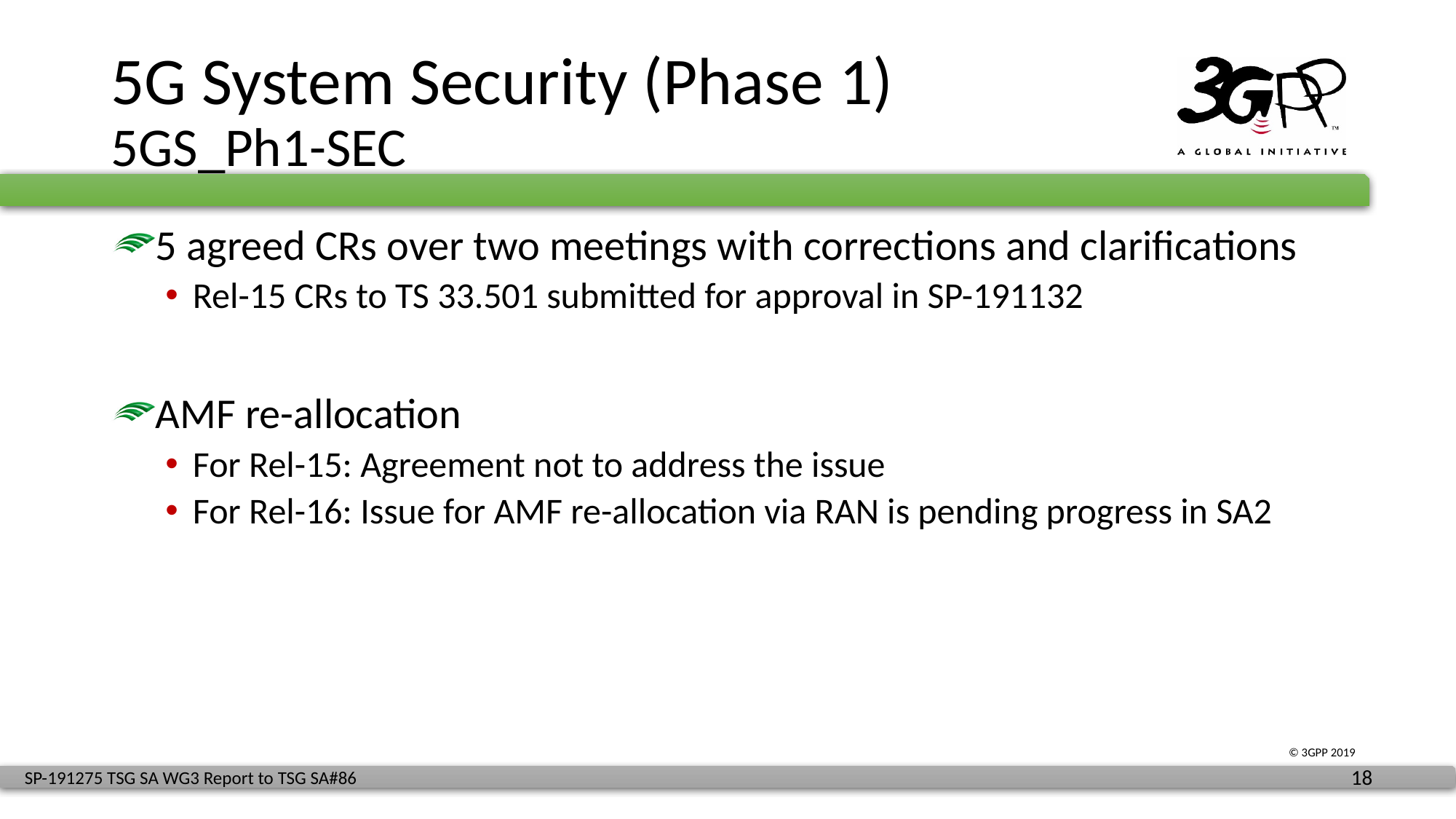

# 5G System Security (Phase 1) 5GS_Ph1-SEC
5 agreed CRs over two meetings with corrections and clarifications
Rel-15 CRs to TS 33.501 submitted for approval in SP-191132

AMF re-allocation
For Rel-15: Agreement not to address the issue
For Rel-16: Issue for AMF re-allocation via RAN is pending progress in SA2